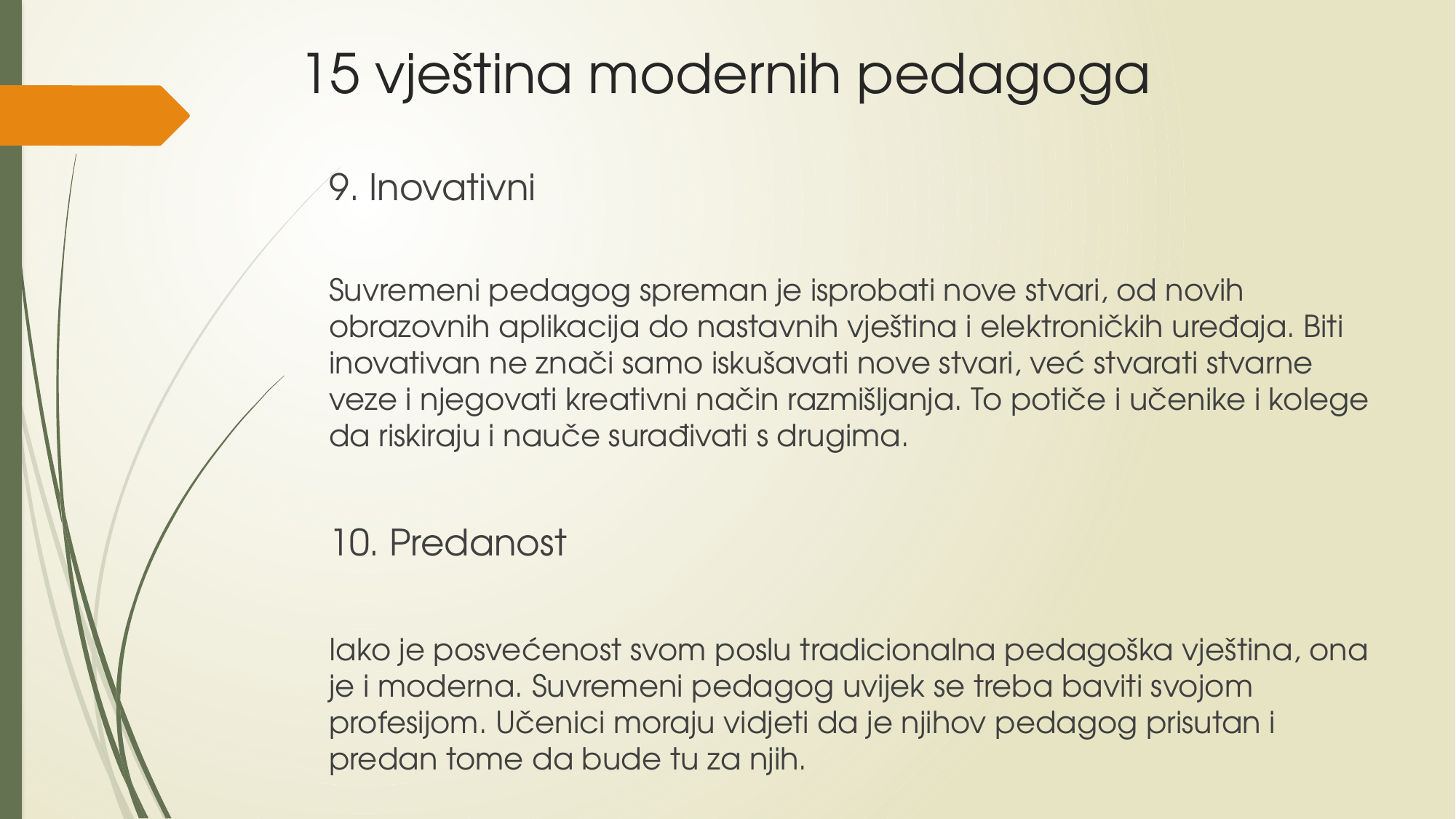

# 15 vještina modernih pedagoga
9. Inovativni

Suvremeni pedagog spreman je isprobati nove stvari, od novih obrazovnih aplikacija do nastavnih vještina i elektroničkih uređaja. Biti inovativan ne znači samo iskušavati nove stvari, već stvarati stvarne veze i njegovati kreativni način razmišljanja. To potiče i učenike i kolege da riskiraju i nauče surađivati ​​s drugima.

10. Predanost

Iako je posvećenost svom poslu tradicionalna pedagoška vještina, ona je i moderna. Suvremeni pedagog uvijek se treba baviti svojom profesijom. Učenici moraju vidjeti da je njihov pedagog prisutan i predan tome da bude tu za njih.